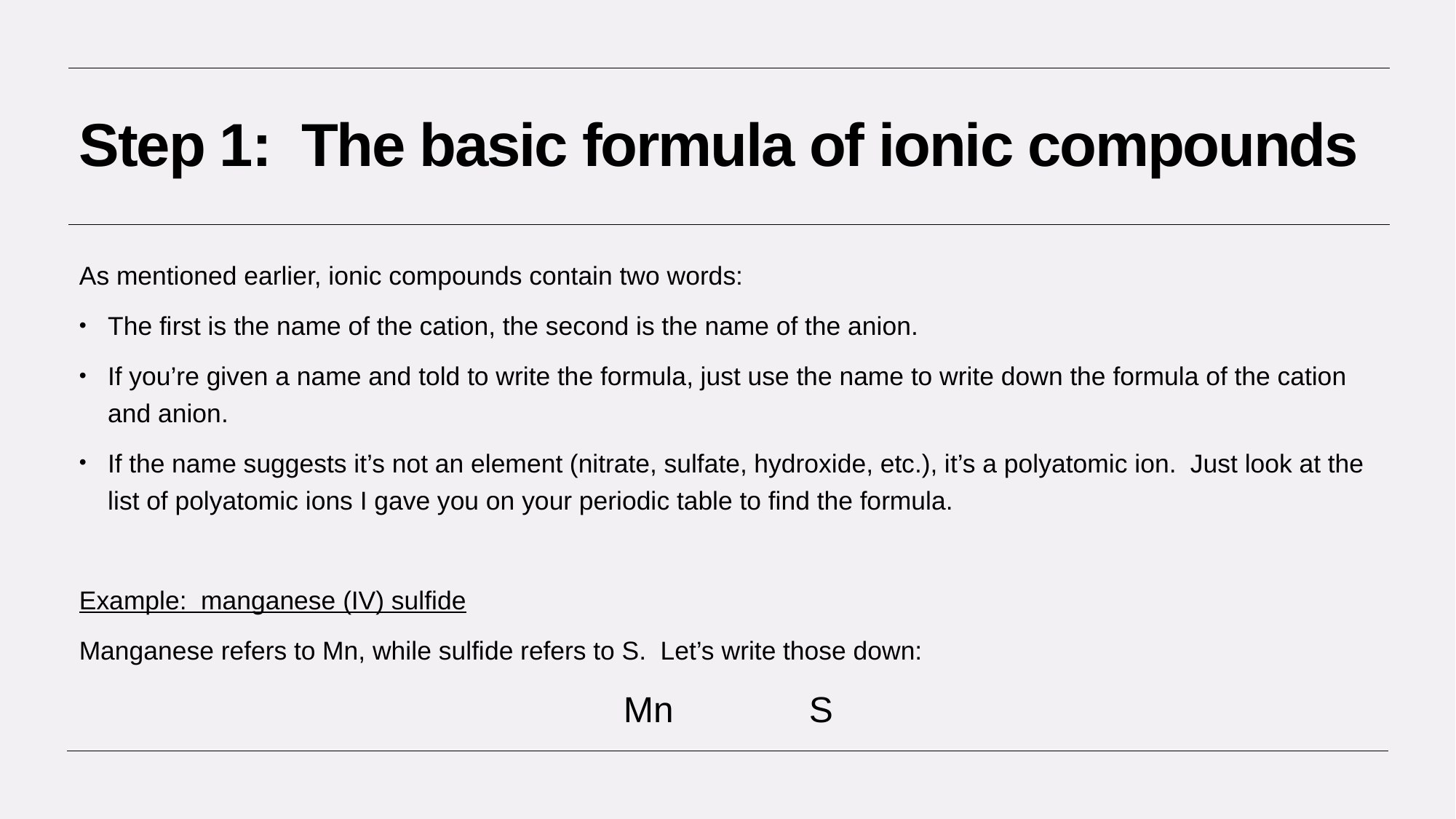

# Step 1:  The basic formula of ionic compounds
As mentioned earlier, ionic compounds contain two words:
The first is the name of the cation, the second is the name of the anion.
If you’re given a name and told to write the formula, just use the name to write down the formula of the cation and anion.
If the name suggests it’s not an element (nitrate, sulfate, hydroxide, etc.), it’s a polyatomic ion.  Just look at the list of polyatomic ions I gave you on your periodic table to find the formula.

Example:  manganese (IV) sulfide
Manganese refers to Mn, while sulfide refers to S.  Let’s write those down:
Mn		S